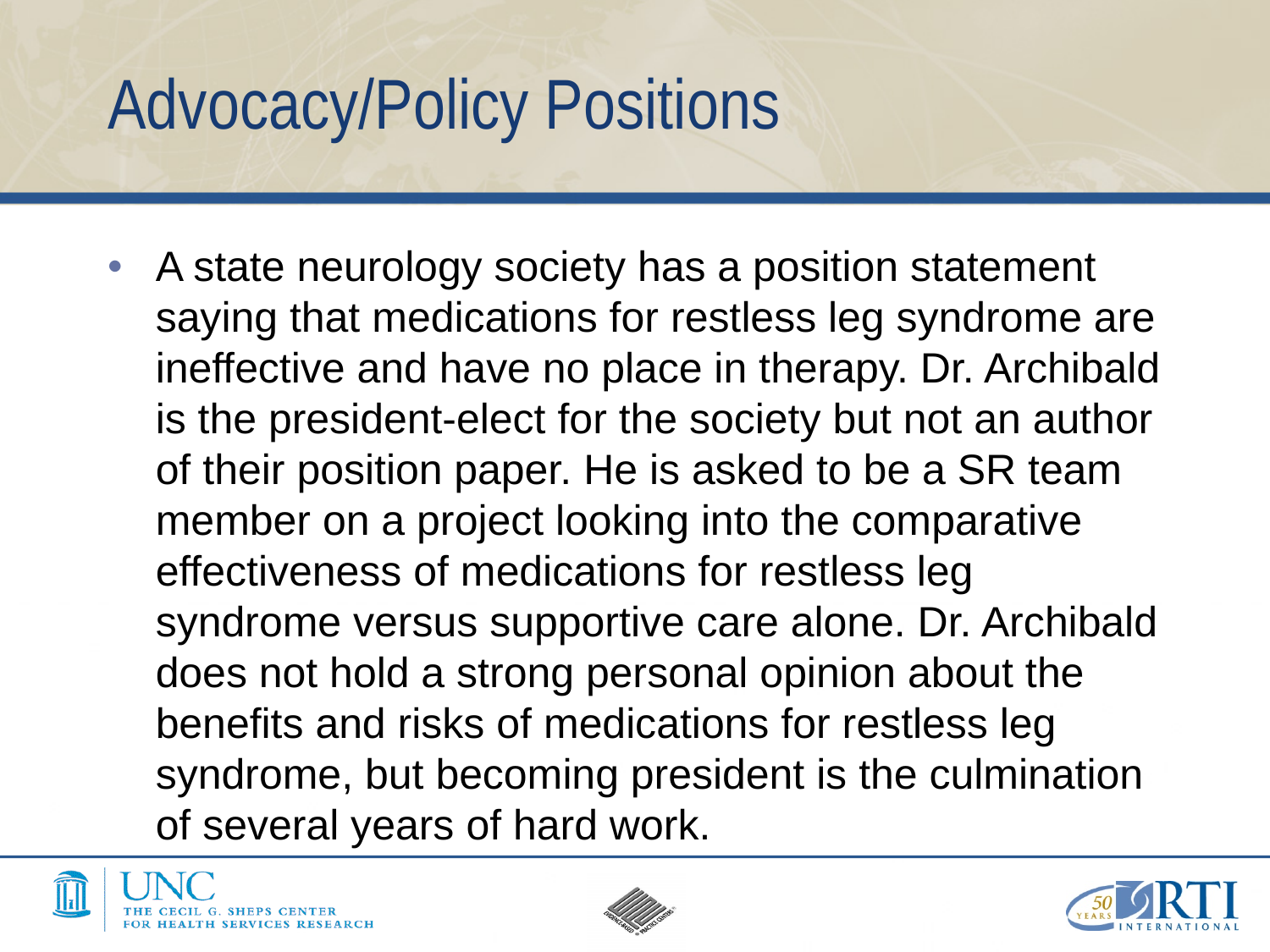

# Advocacy/Policy Positions
A state neurology society has a position statement saying that medications for restless leg syndrome are ineffective and have no place in therapy. Dr. Archibald is the president-elect for the society but not an author of their position paper. He is asked to be a SR team member on a project looking into the comparative effectiveness of medications for restless leg syndrome versus supportive care alone. Dr. Archibald does not hold a strong personal opinion about the benefits and risks of medications for restless leg syndrome, but becoming president is the culmination of several years of hard work.